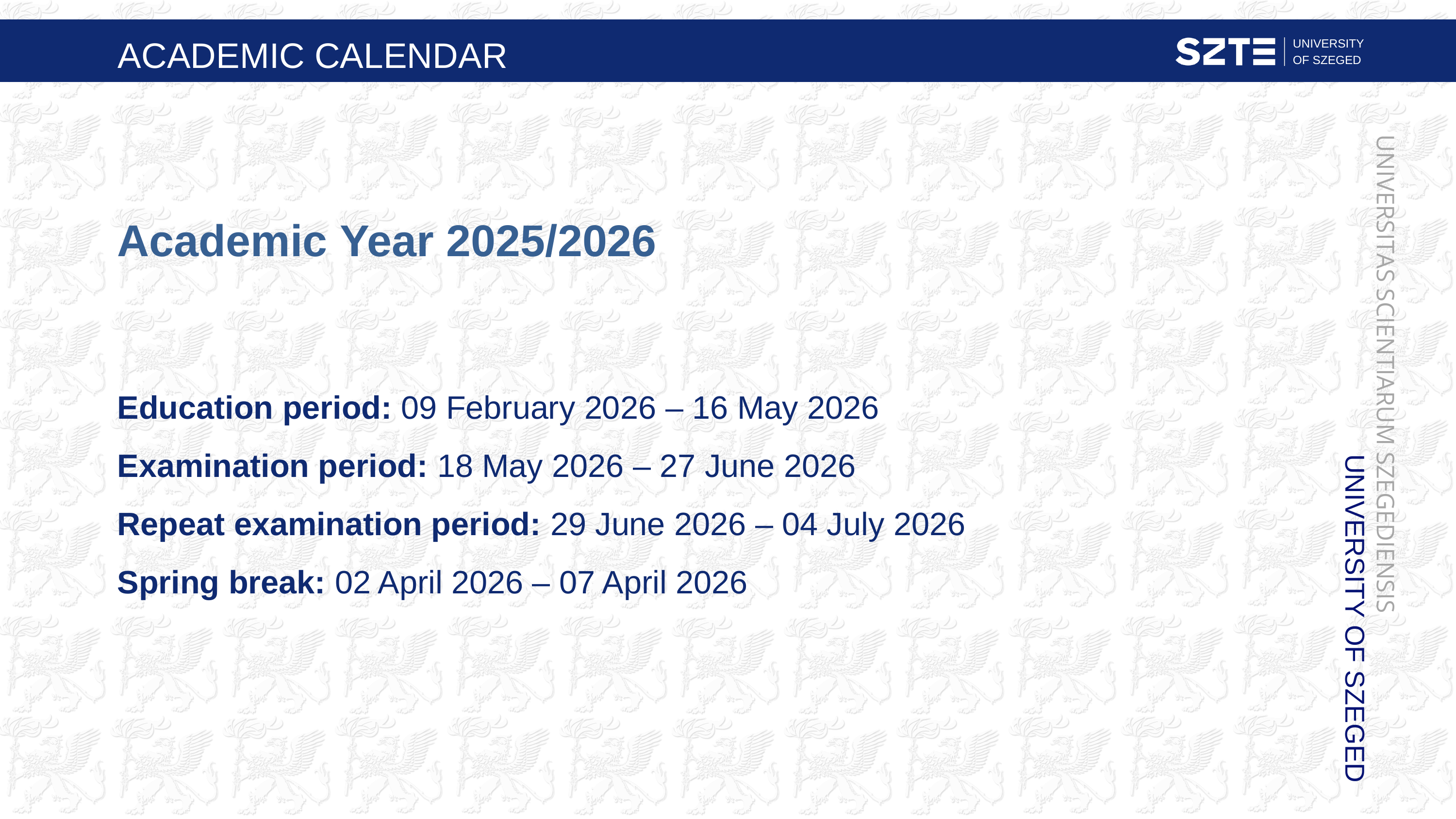

ACADEMIC CALENDAR
UNIVERSITY
OF SZEGED

UNIVERSITY OF SZEGED
UNIVERSITAS SCIENTIARUM SZEGEDIENSIS
Academic Year 2025/2026

Education period: 09 February 2026 – 16 May 2026
Examination period: 18 May 2026 – 27 June 2026
Repeat examination period: 29 June 2026 – 04 July 2026
Spring break: 02 April 2026 – 07 April 2026